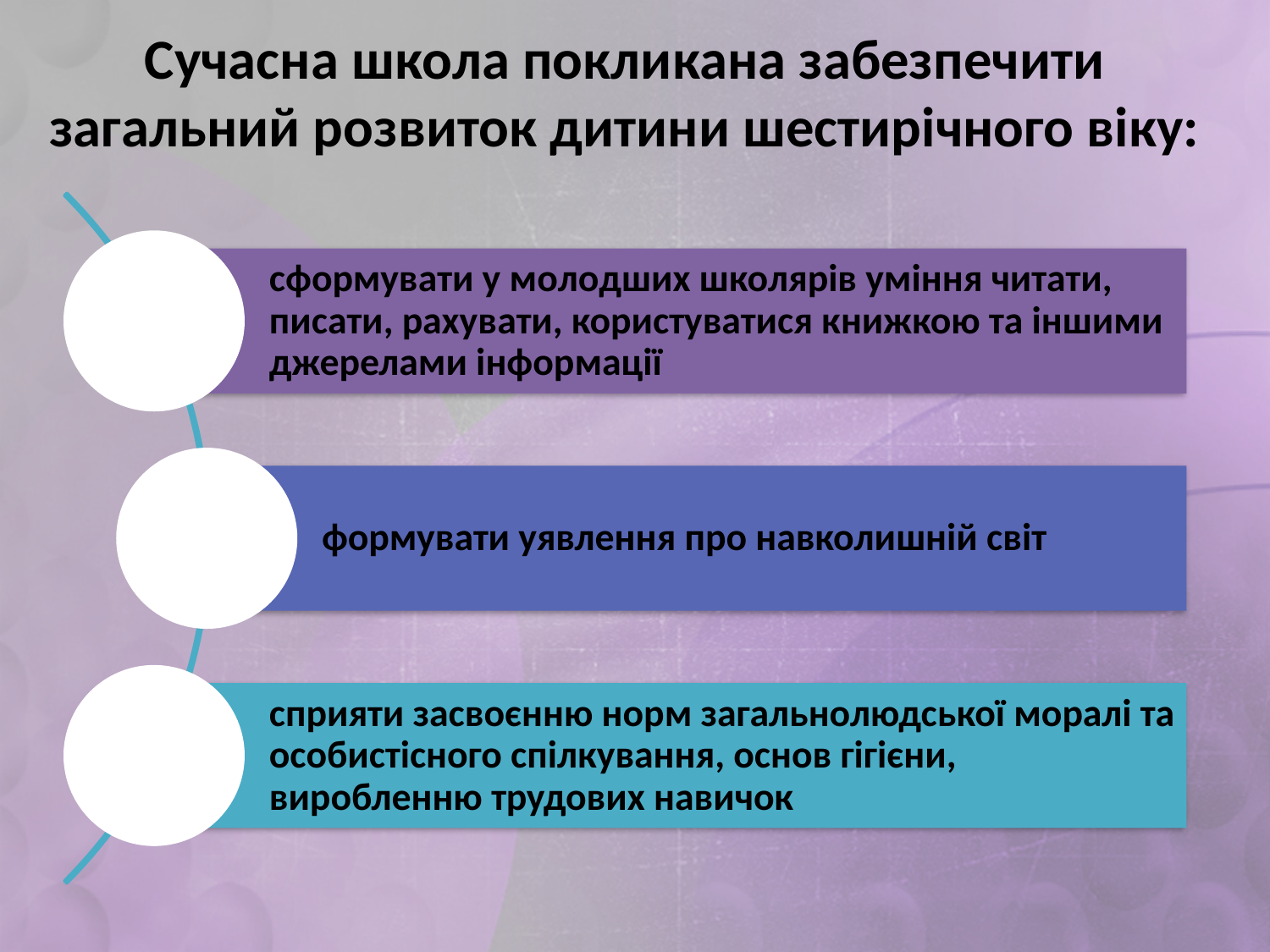

Сучасна школа покликана забезпечити загальний розвиток дитини шестирічного віку:
сформувати у молодших школярів уміння читати, писати, рахувати, користуватися книжкою та іншими джерелами інформації
формувати уявлення про навколишній світ
сприяти засвоєнню норм загальнолюдської моралі та особистісного спілкування, основ гігієни, виробленню трудових навичок